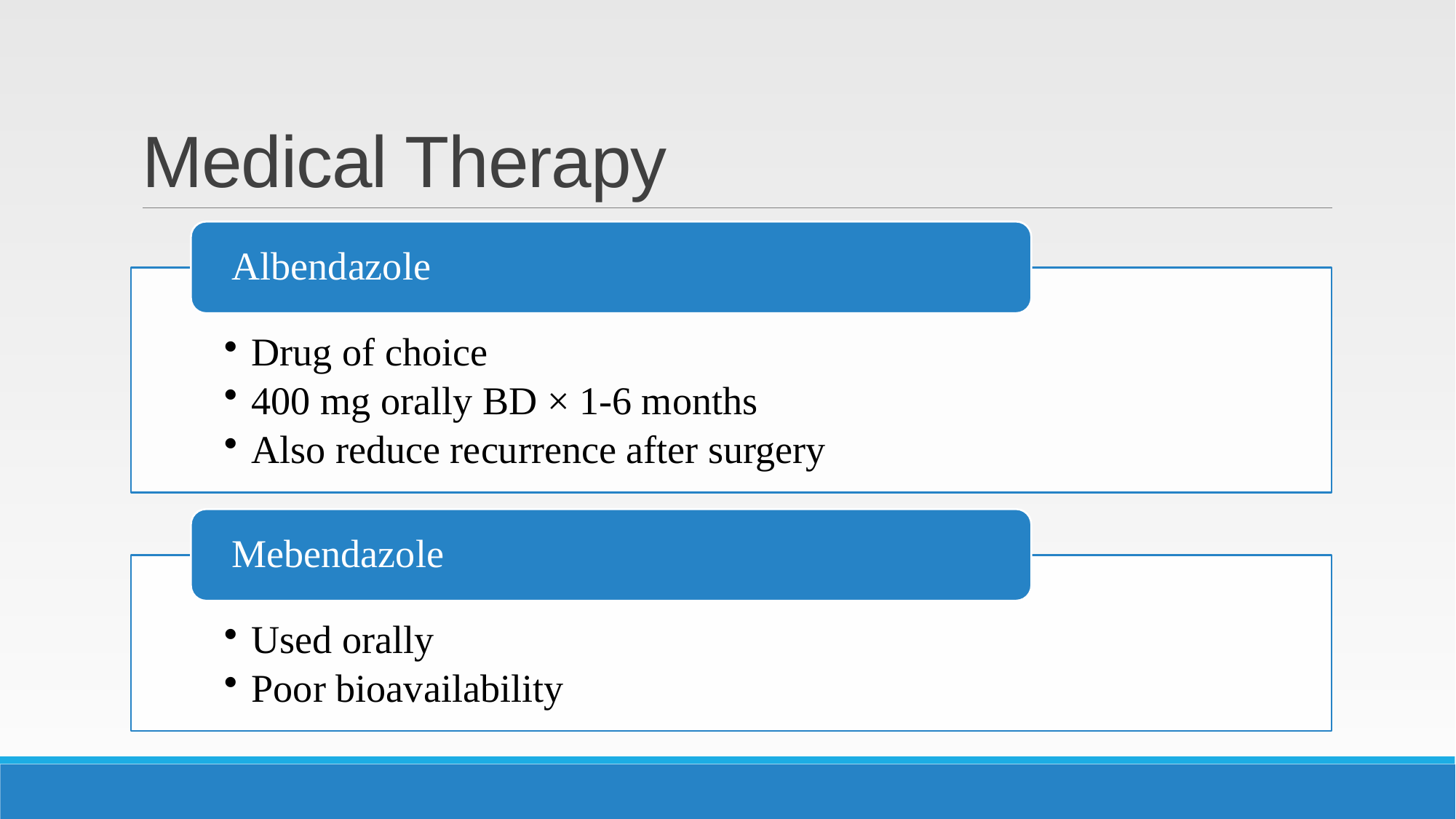

# Medical Therapy
Drug of choice
400 mg orally BD × 1-6 months
Also reduce recurrence after surgery
Albendazole
Used orally
Poor bioavailability
Mebendazole